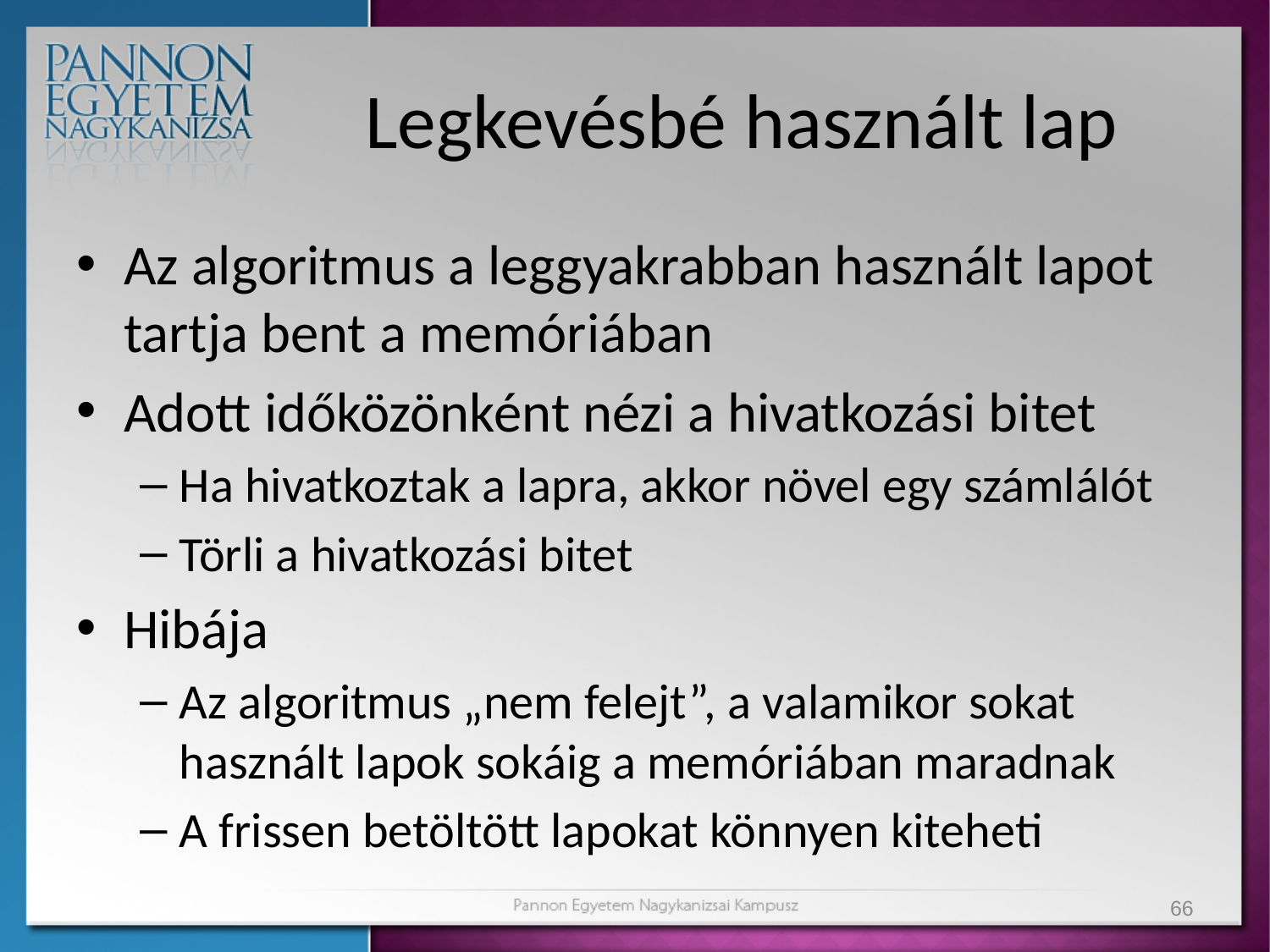

# Legkevésbé használt lap
Az algoritmus a leggyakrabban használt lapot tartja bent a memóriában
Adott időközönként nézi a hivatkozási bitet
Ha hivatkoztak a lapra, akkor növel egy számlálót
Törli a hivatkozási bitet
Hibája
Az algoritmus „nem felejt”, a valamikor sokat használt lapok sokáig a memóriában maradnak
A frissen betöltött lapokat könnyen kiteheti
66